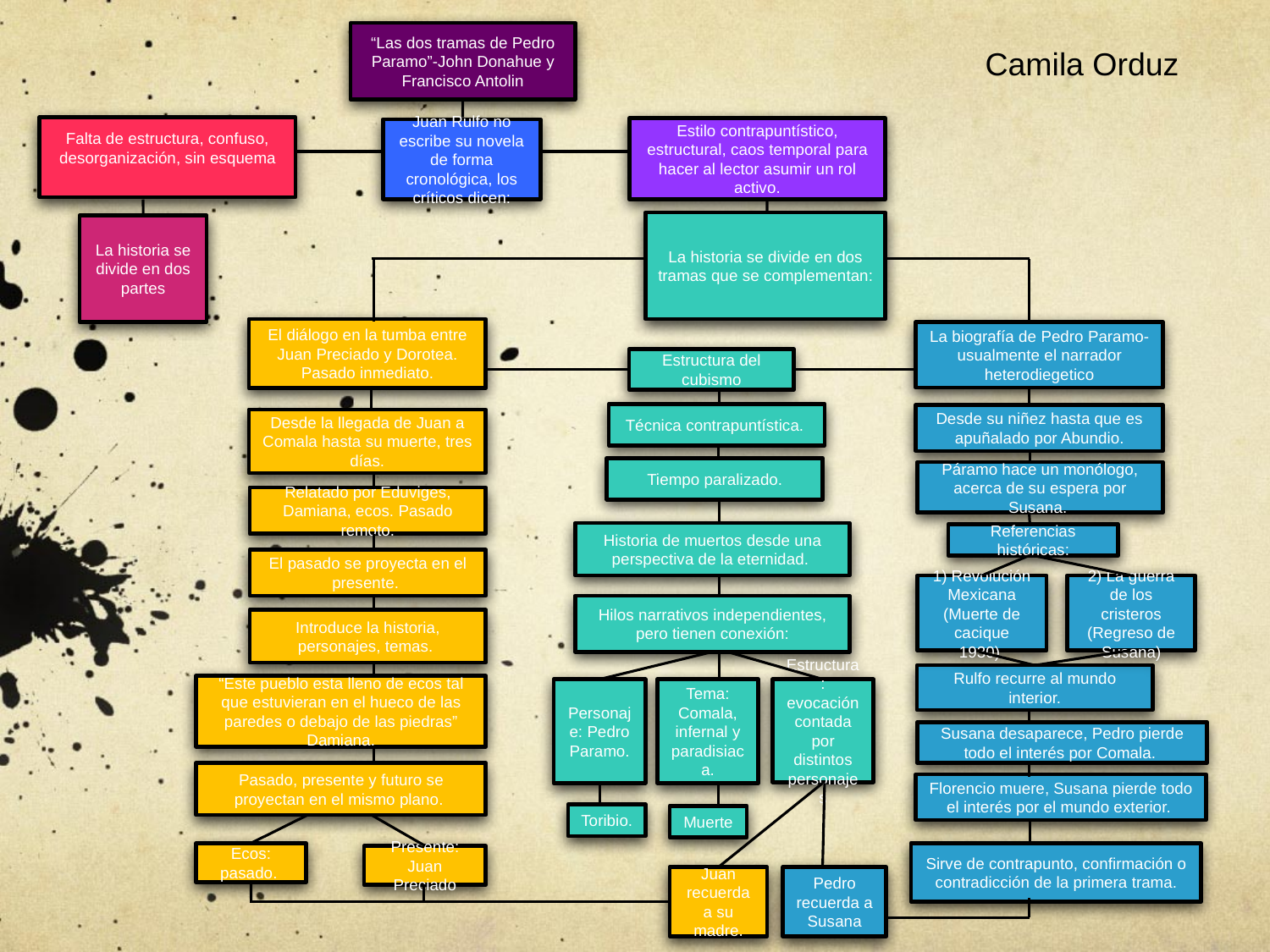

“Las dos tramas de Pedro Paramo”-John Donahue y Francisco Antolin
Camila Orduz
Falta de estructura, confuso, desorganización, sin esquema

Estilo contrapuntístico, estructural, caos temporal para hacer al lector asumir un rol activo.
Juan Rulfo no escribe su novela de forma cronológica, los críticos dicen:
La historia se divide en dos tramas que se complementan:
La historia se divide en dos partes
El diálogo en la tumba entre Juan Preciado y Dorotea. Pasado inmediato.
La biografía de Pedro Paramo- usualmente el narrador heterodiegetico
Estructura del cubismo
Técnica contrapuntística.
Desde su niñez hasta que es apuñalado por Abundio.
Desde la llegada de Juan a Comala hasta su muerte, tres días.
Tiempo paralizado.
Páramo hace un monólogo, acerca de su espera por Susana.
Relatado por Eduviges, Damiana, ecos. Pasado remoto.
Historia de muertos desde una perspectiva de la eternidad.
Referencias históricas:
El pasado se proyecta en el presente.
1) Revolución Mexicana (Muerte de cacique 1930).
2) La guerra de los cristeros (Regreso de Susana)
Hilos narrativos independientes, pero tienen conexión:
Introduce la historia, personajes, temas.
Rulfo recurre al mundo interior.
“Este pueblo esta lleno de ecos tal que estuvieran en el hueco de las paredes o debajo de las piedras” Damiana.
Personaje: Pedro Paramo.
Tema: Comala, infernal y paradisiaca.
Estructura: evocación contada por distintos personajes
Susana desaparece, Pedro pierde todo el interés por Comala.
Pasado, presente y futuro se proyectan en el mismo plano.
Florencio muere, Susana pierde todo el interés por el mundo exterior.
Toribio.
Muerte
Ecos: pasado.
Sirve de contrapunto, confirmación o contradicción de la primera trama.
Presente: Juan Preciado
Juan recuerda a su madre.
Pedro recuerda a Susana